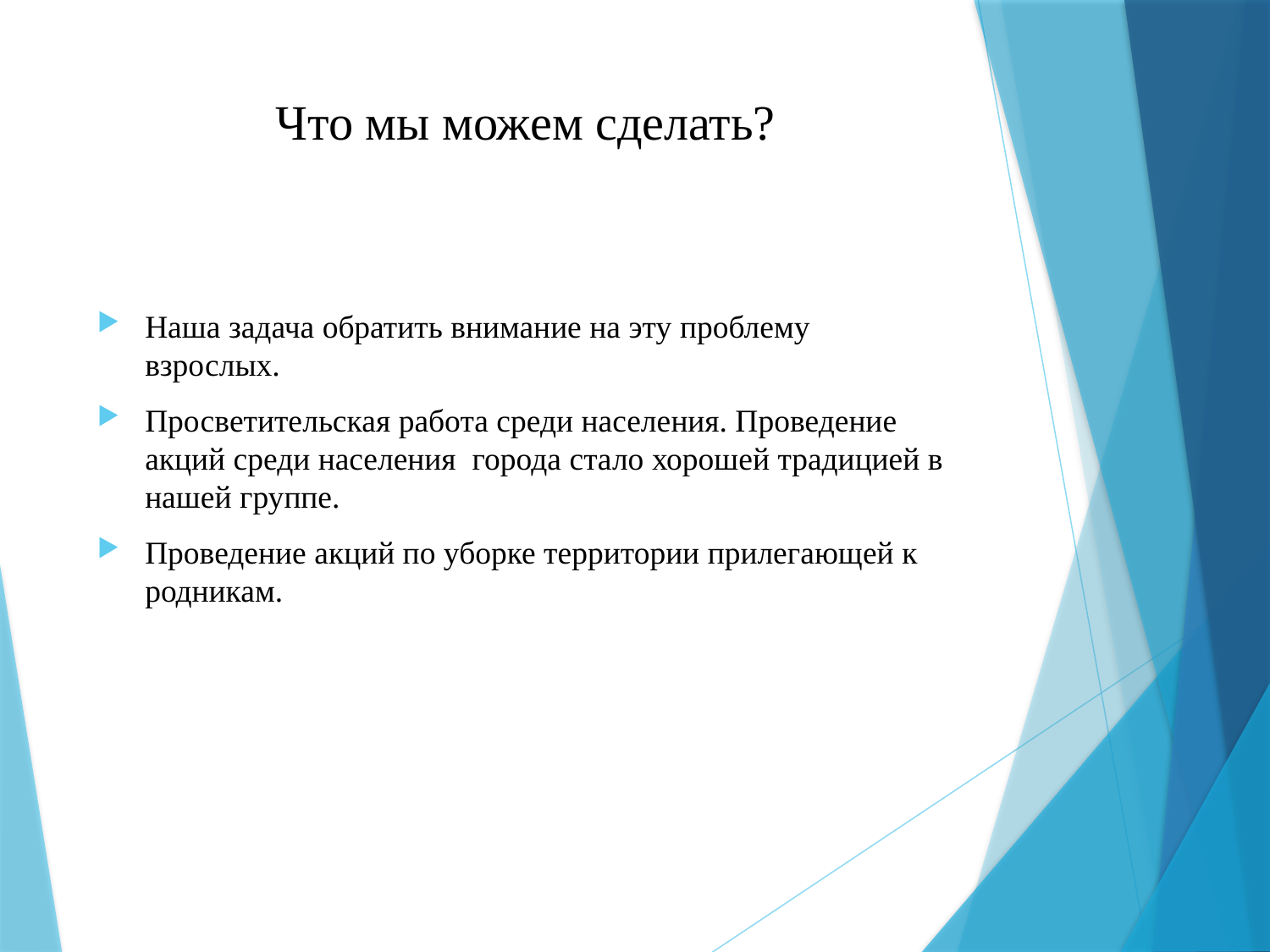

# Что мы можем сделать?
Наша задача обратить внимание на эту проблему взрослых.
Просветительская работа среди населения. Проведение акций среди населения  города стало хорошей традицией в нашей группе.
Проведение акций по уборке территории прилегающей к родникам.